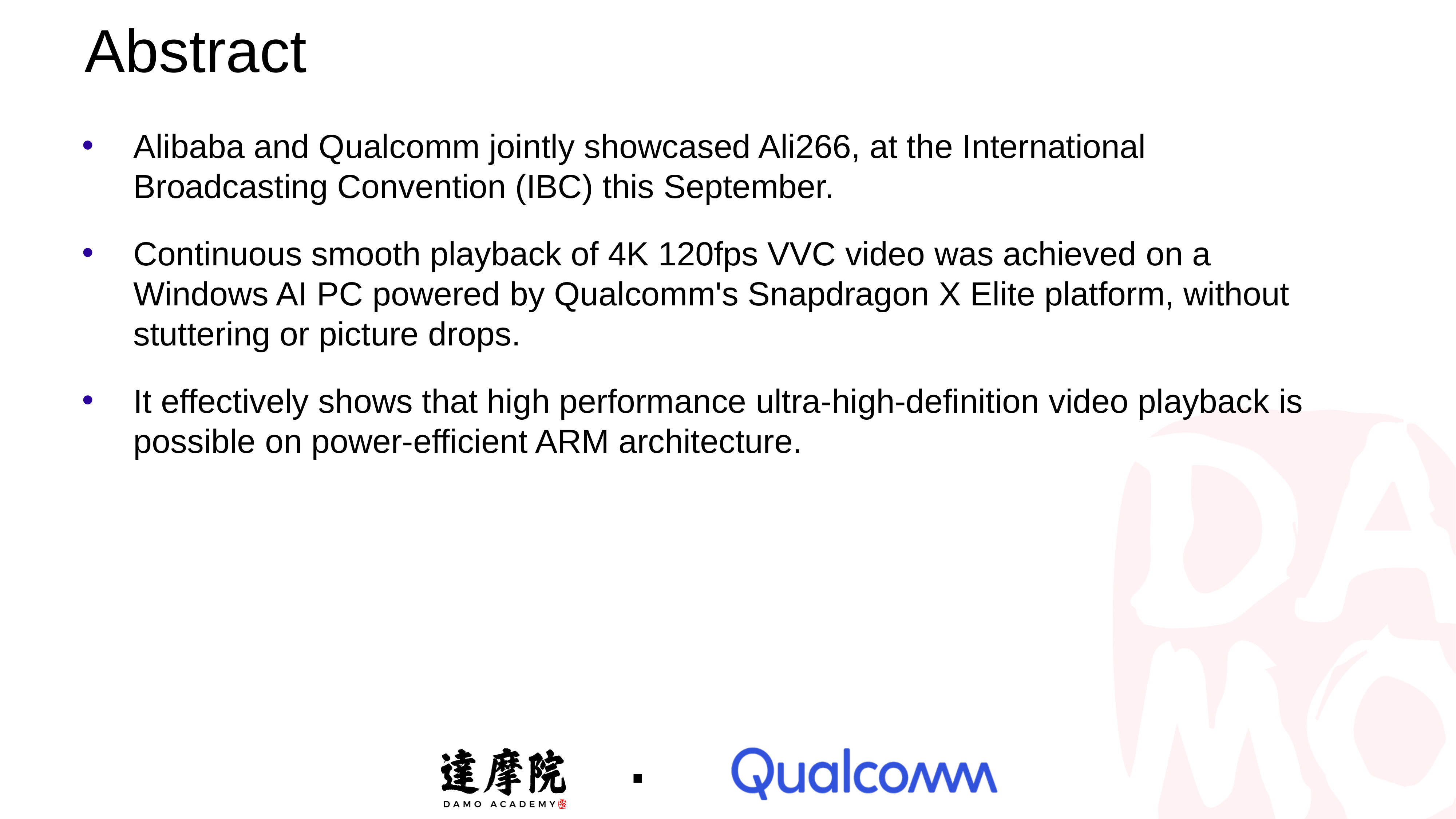

Abstract
Alibaba and Qualcomm jointly showcased Ali266, at the International Broadcasting Convention (IBC) this September.
Continuous smooth playback of 4K 120fps VVC video was achieved on a Windows AI PC powered by Qualcomm's Snapdragon X Elite platform, without stuttering or picture drops.
It effectively shows that high performance ultra-high-definition video playback is possible on power-efficient ARM architecture.